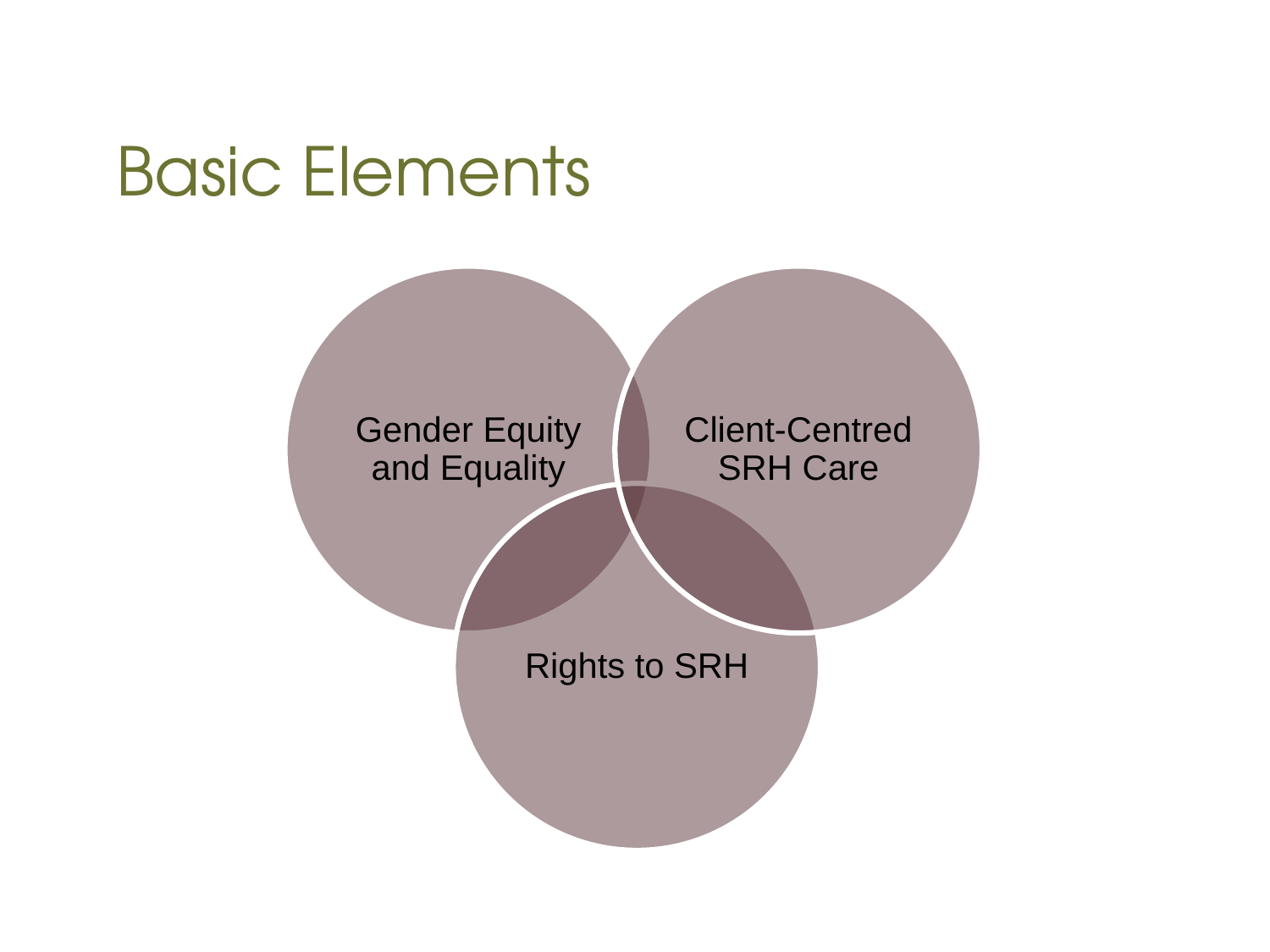

# Basic Elements
Gender Equity and Equality
Rights to SRH
Client-Centred SRH Care